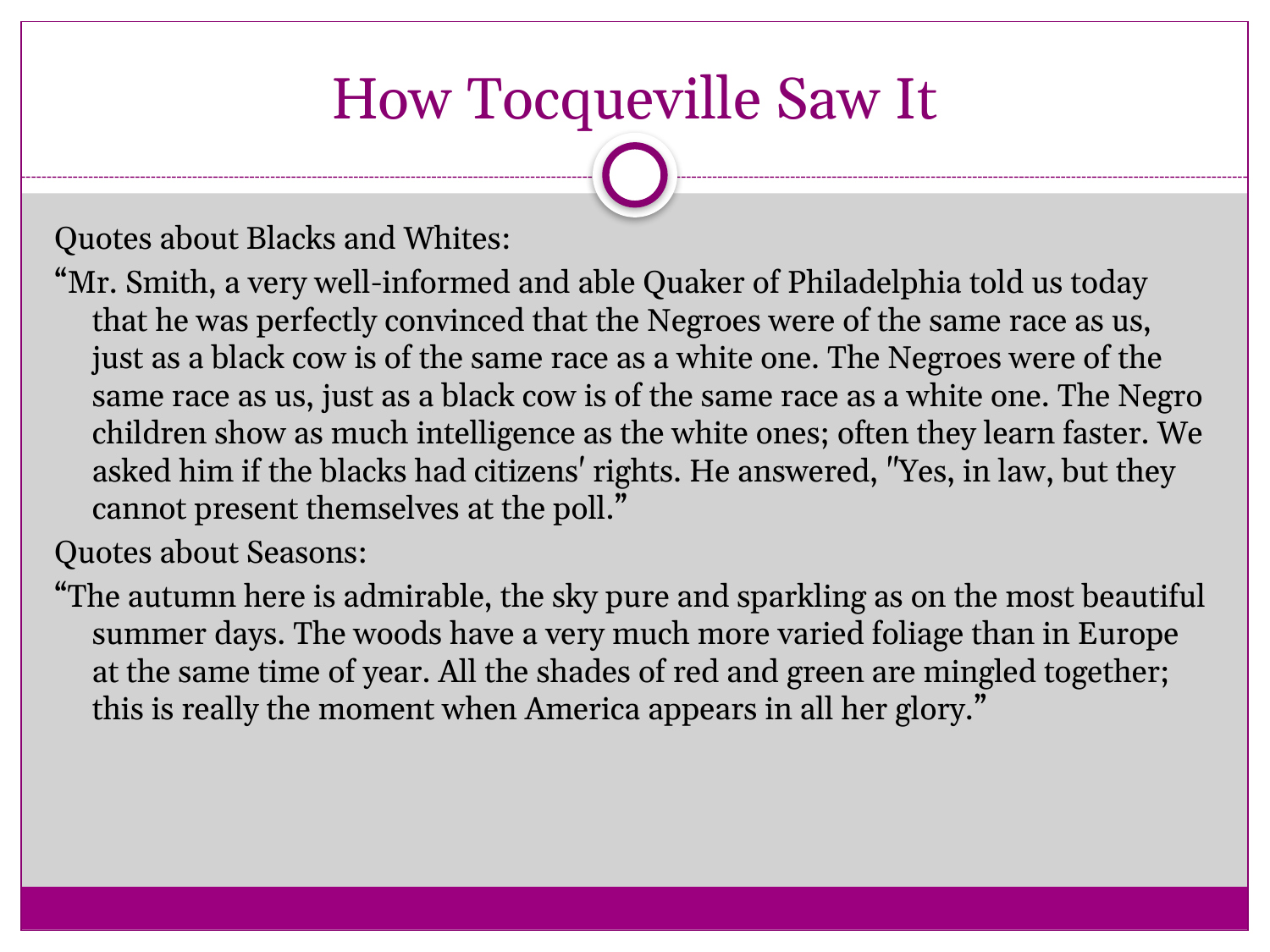

# How Tocqueville Saw It
Quotes about Blacks and Whites:
“Mr. Smith, a very well-informed and able Quaker of Philadelphia told us today that he was perfectly convinced that the Negroes were of the same race as us, just as a black cow is of the same race as a white one. The Negroes were of the same race as us, just as a black cow is of the same race as a white one. The Negro children show as much intelligence as the white ones; often they learn faster. We asked him if the blacks had citizens' rights. He answered, "Yes, in law, but they cannot present themselves at the poll.”
Quotes about Seasons:
“The autumn here is admirable, the sky pure and sparkling as on the most beautiful summer days. The woods have a very much more varied foliage than in Europe at the same time of year. All the shades of red and green are mingled together; this is really the moment when America appears in all her glory.”